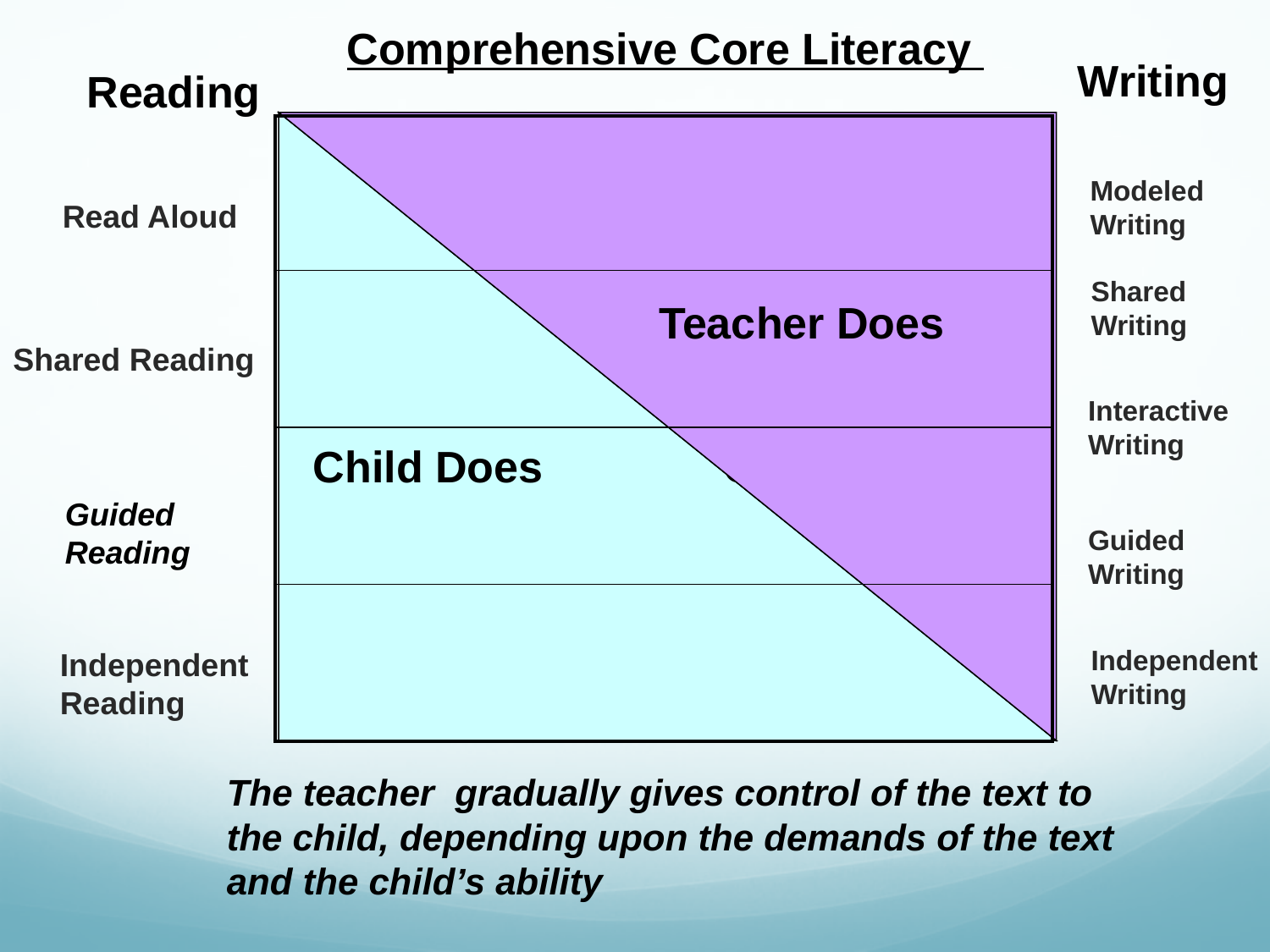

Comprehensive Core Literacy
Writing
Reading

|  |  |
| --- | --- |
|  |  |
|  |  |
|  |  |
Modeled Writing
Read Aloud
Shared Writing
Teacher Does
Shared Reading

Interactive Writing
Child Does
Child Does
Guided Reading
Guided Writing

Independent Writing
Independent Reading
The teacher  gradually gives control of the text to the child, depending upon the demands of the text and the child’s ability